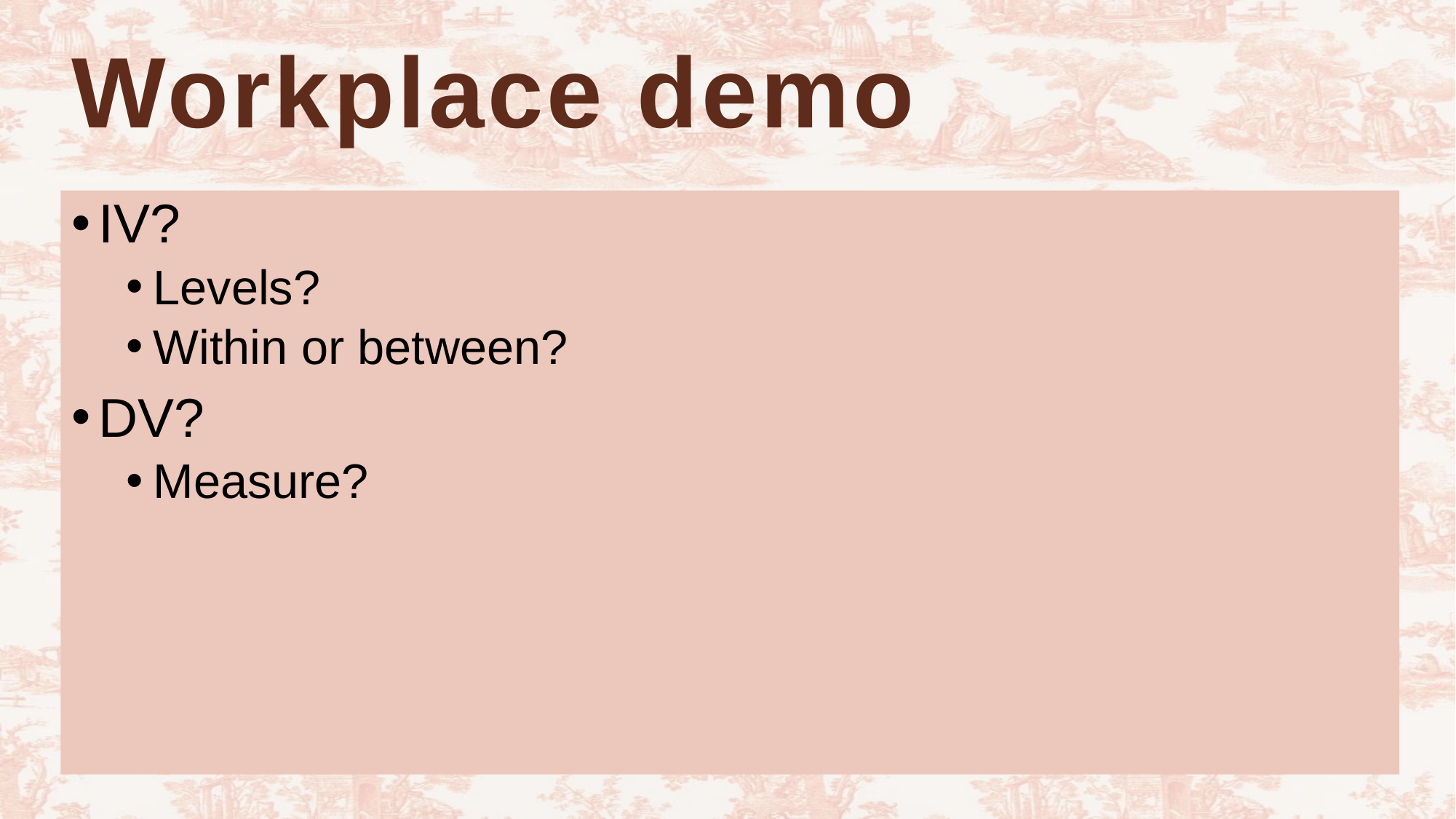

# Workplace demo
IV?
Levels?
Within or between?
DV?
Measure?